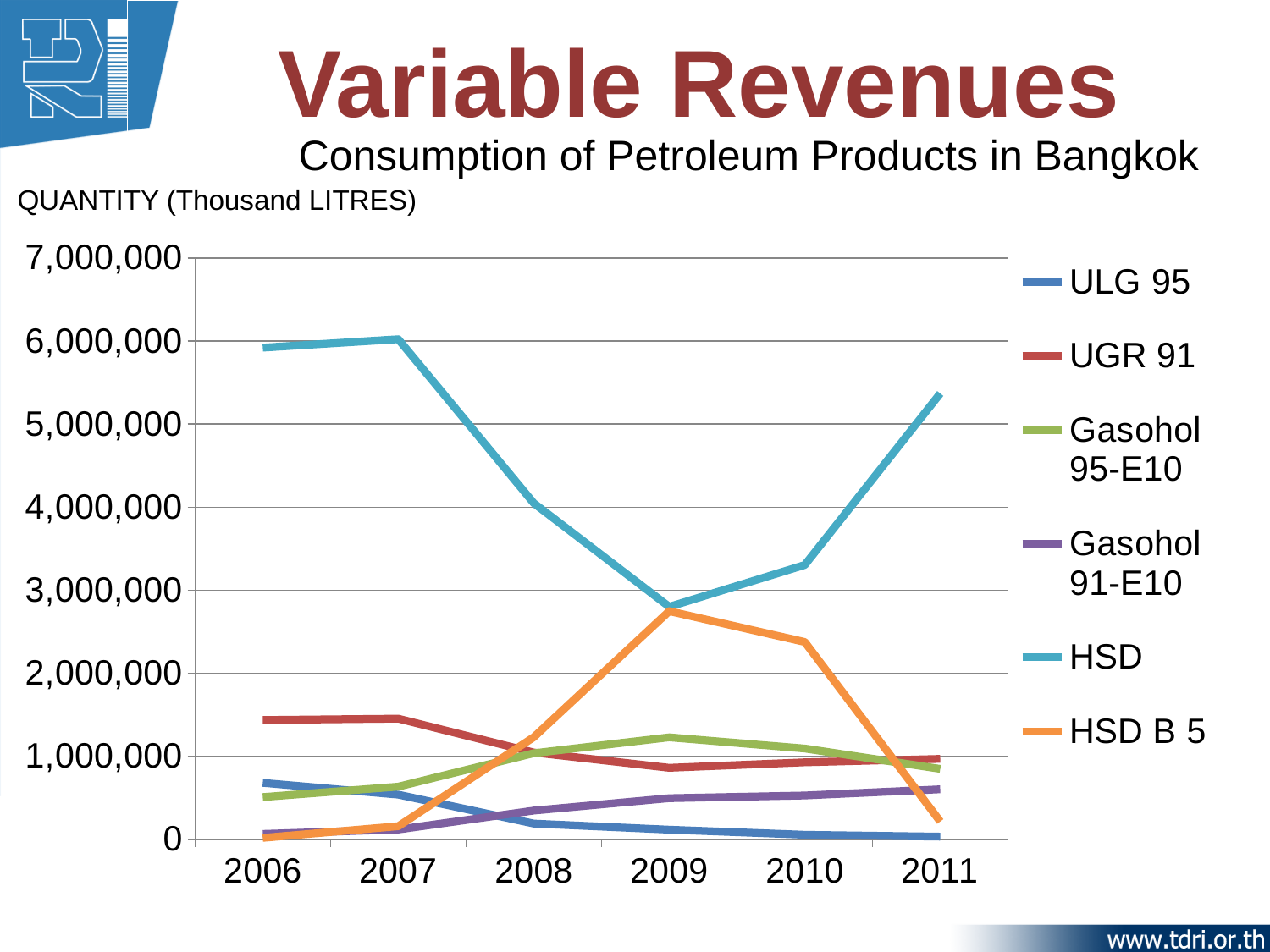

# Variable Revenues
Consumption of Petroleum Products in Bangkok
QUANTITY (Thousand LITRES)

### Chart

| Category | ULG 95 | UGR 91 | Gasohol 95-E10 | Gasohol 91-E10 | HSD | HSD B 5 |
|---|---|---|---|---|---|---|
| 2006 | 679330.7709999987 | 1435971.3800000001 | 507524.17199999985 | 63900.089 | 5920152.0430000005 | 16269.528999999988 |
| 2007 | 536825.7927499987 | 1452701.1108000001 | 633371.1964499992 | 116993.84026999999 | 6021752.13346 | 157004.71448 |
| 2008 | 188462.74720000013 | 1044829.28025 | 1035677.5675700002 | 344844.89079 | 4048045.839479997 | 1228966.2848 |
| 2009 | 115472.9333499999 | 860200.207999999 | 1227237.7177 | 494482.53729000007 | 2800029.73967 | 2747040.02622 |
| 2010 | 54038.703749999986 | 926301.56776 | 1092331.640890001 | 526977.92423 | 3303542.137330001 | 2375635.5692499997 |
| 2011 | 31333.995869999995 | 967926.5201800001 | 847843.2298999992 | 601251.9786 | 5368320.2111100005 | 213883.88885999998 |